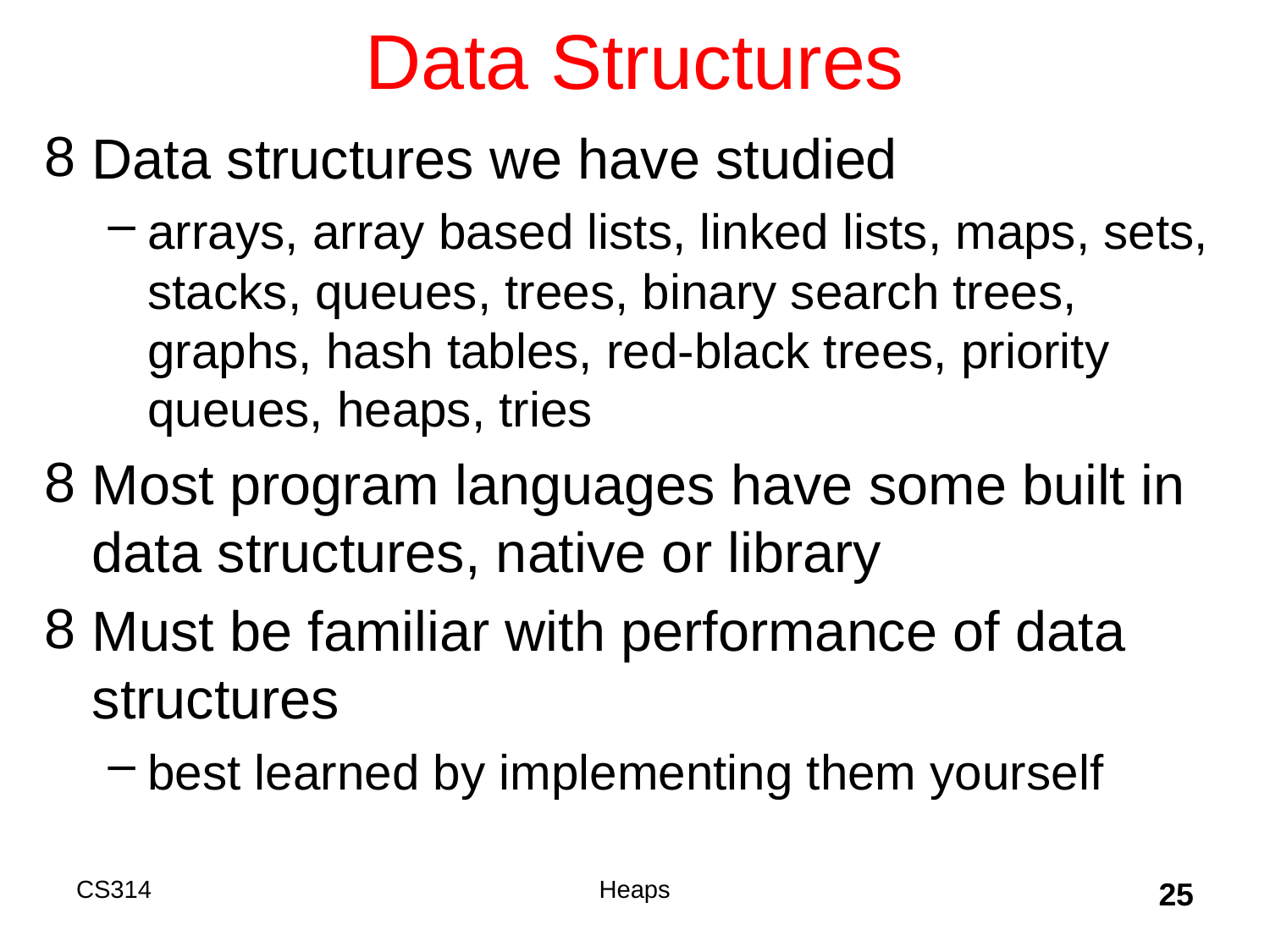

# Data Structures
Data structures we have studied
arrays, array based lists, linked lists, maps, sets, stacks, queues, trees, binary search trees, graphs, hash tables, red-black trees, priority queues, heaps, tries
Most program languages have some built in data structures, native or library
Must be familiar with performance of data structures
best learned by implementing them yourself

CS314
Heaps
25